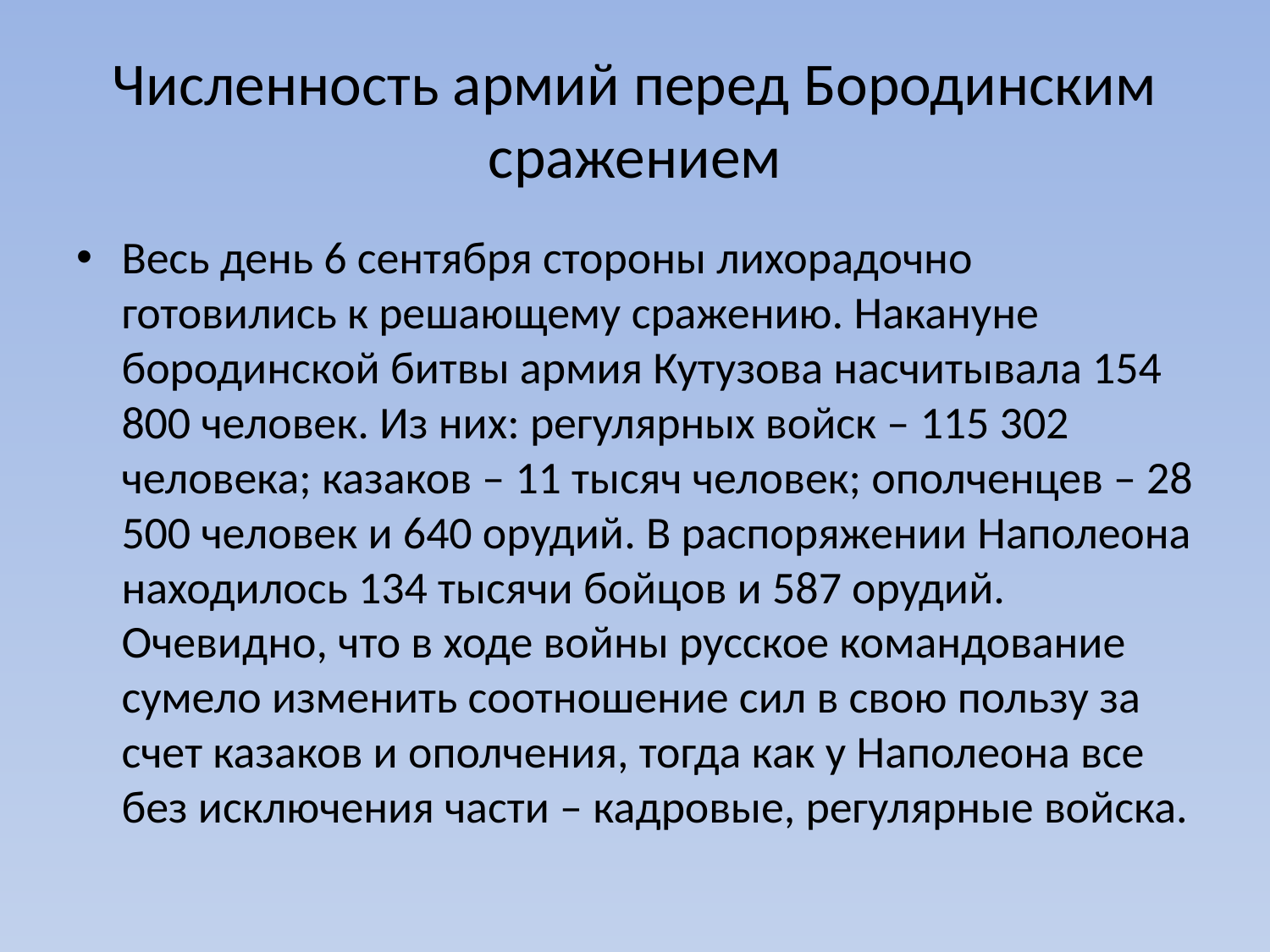

# Численность армий перед Бородинским сражением
Весь день 6 сентября стороны лихорадочно готовились к решающему сражению. Накануне бородинской битвы армия Кутузова насчитывала 154 800 человек. Из них: регулярных войск – 115 302 человека; казаков – 11 тысяч человек; ополченцев – 28 500 человек и 640 орудий. В распоряжении Наполеона находилось 134 тысячи бойцов и 587 орудий. Очевидно, что в ходе войны русское командование сумело изменить соотношение сил в свою пользу за счет казаков и ополчения, тогда как у Наполеона все без исключения части – кадровые, регулярные войска.